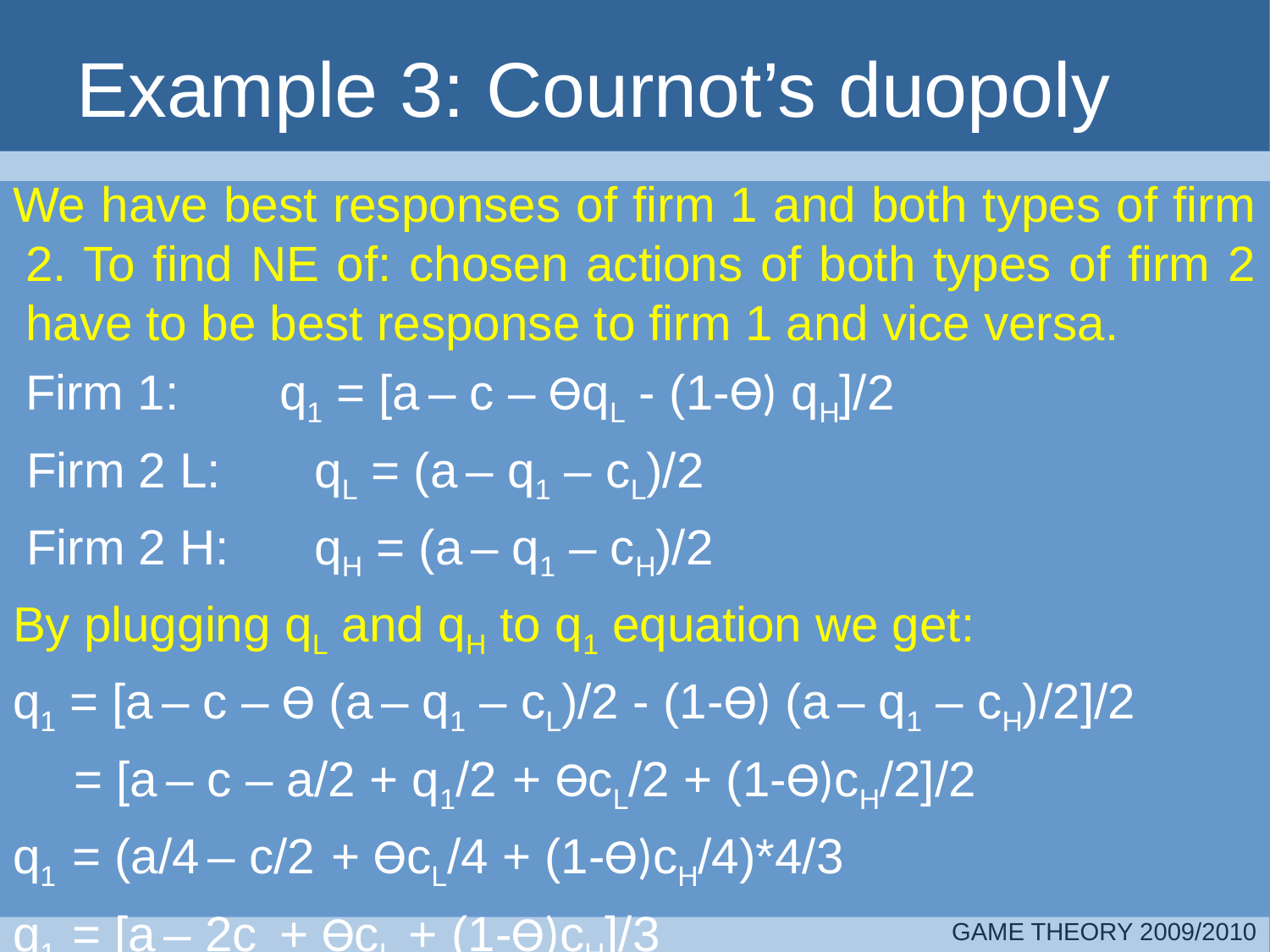

# Example 3: Cournot’s duopoly
We have best responses of firm 1 and both types of firm 2. To find NE of: chosen actions of both types of firm 2 have to be best response to firm 1 and vice versa.
	Firm 1: 	q1 = [a – c – ѲqL - (1-Ѳ) qH]/2
 Firm 2 L:	qL = (a – q1 – cL)/2
 Firm 2 H:	qH = (a – q1 – cH)/2
By plugging qL and qH to q1 equation we get:
q1 = [a – c – Ѳ (a – q1 – cL)/2 - (1-Ѳ) (a – q1 – cH)/2]/2
	 = [a – c – a/2 + q1/2  + ѲcL/2 + (1-Ѳ)cH/2]/2
q1  = (a/4 – c/2  + ѲcL/4 + (1-Ѳ)cH/4)*4/3
q1  = [a – 2c  + ѲcL + (1-Ѳ)cH]/3
GAME THEORY 2009/2010